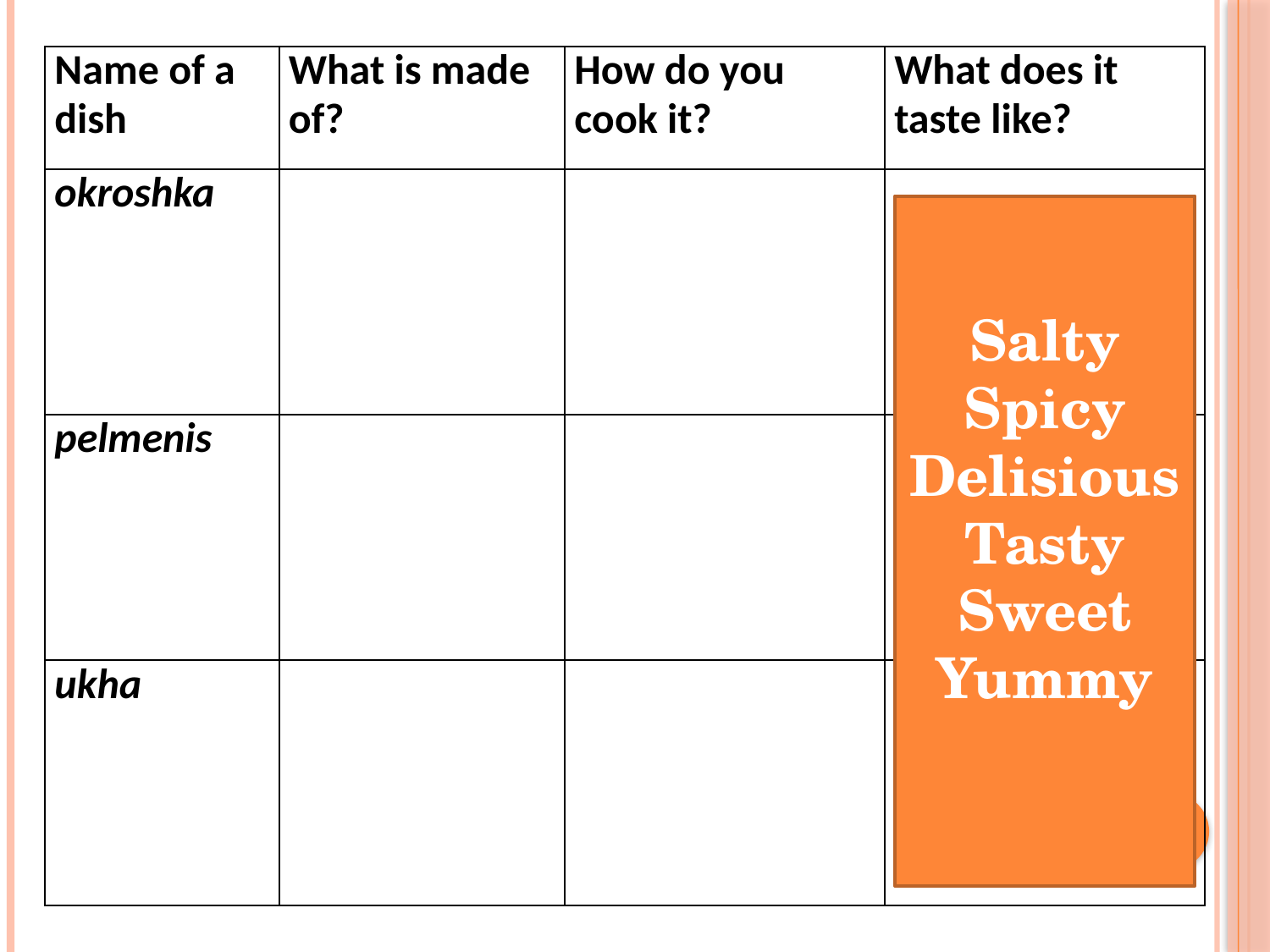

| Name of a dish | What is made of? | How do you cook it? | What does it taste like? |
| --- | --- | --- | --- |
| okroshka |  |  |  |
| pelmenis |  |  |  |
| ukha |  |  |  |
Salty
Spicy
Delisious
Tasty
Sweet
Yummy